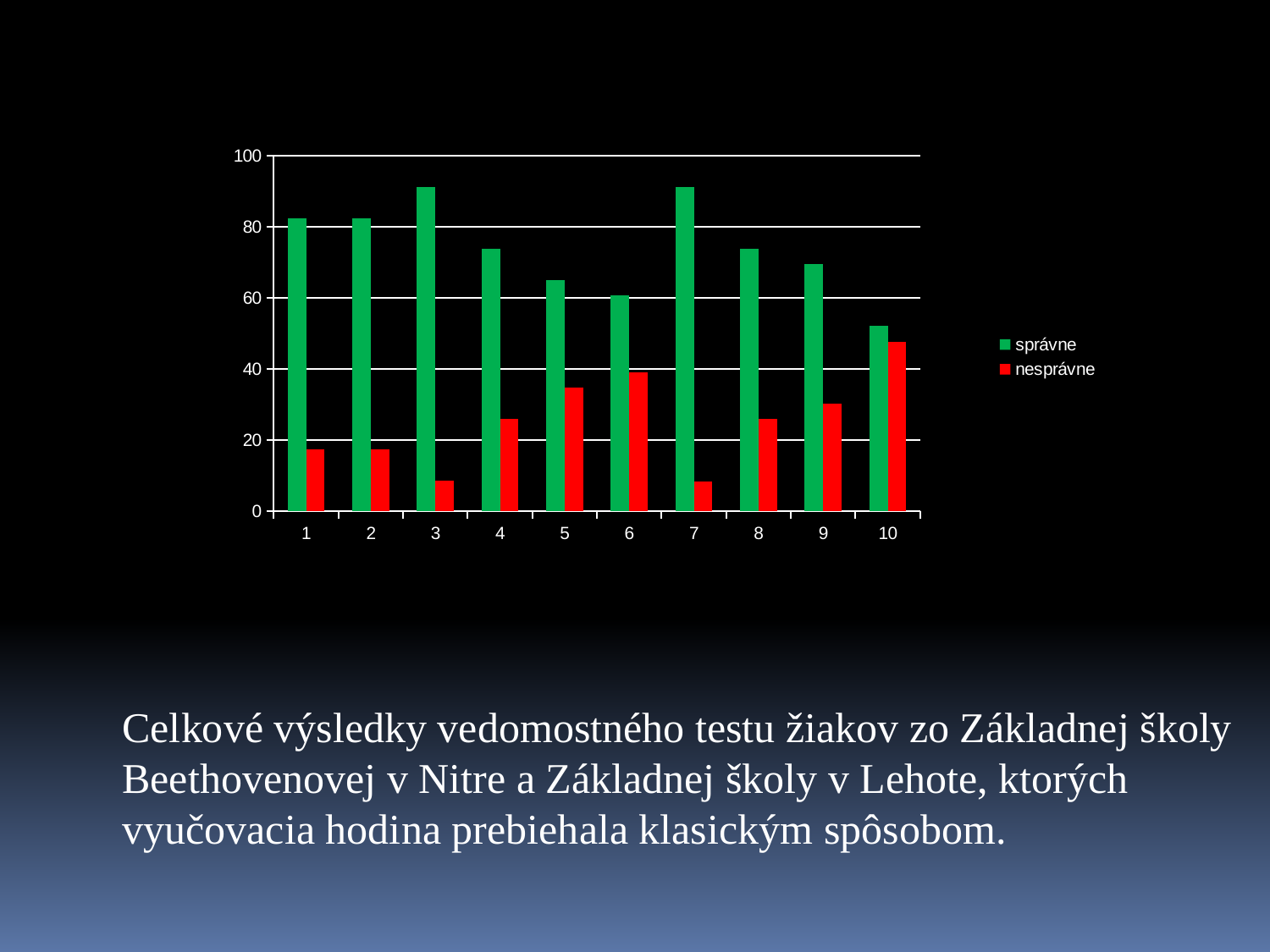

### Chart

| Category | správne | nesprávne |
|---|---|---|
Celkové výsledky vedomostného testu žiakov zo Základnej školy
Beethovenovej v Nitre a Základnej školy v Lehote, ktorých
vyučovacia hodina prebiehala klasickým spôsobom.